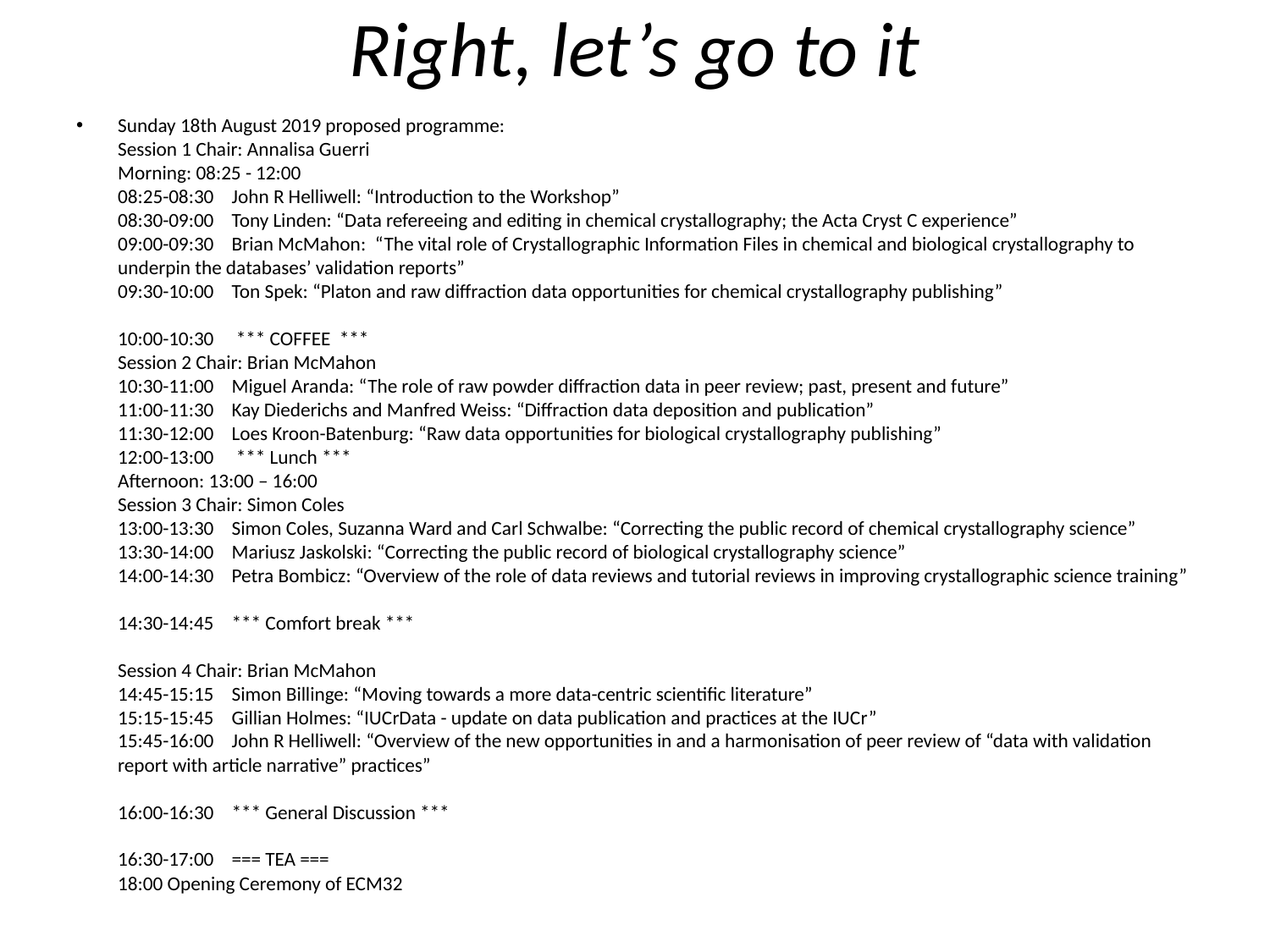

# Right, let’s go to it
Sunday 18th August 2019 proposed programme:
Session 1 Chair: Annalisa Guerri
Morning: 08:25 - 12:00
08:25-08:30    John R Helliwell: “Introduction to the Workshop”
08:30-09:00    Tony Linden: “Data refereeing and editing in chemical crystallography; the Acta Cryst C experience”
09:00-09:30    Brian McMahon:  “The vital role of Crystallographic Information Files in chemical and biological crystallography to underpin the databases’ validation reports”
09:30-10:00    Ton Spek: “Platon and raw diffraction data opportunities for chemical crystallography publishing”
 
10:00-10:30     *** COFFEE  ***
Session 2 Chair: Brian McMahon
10:30-11:00    Miguel Aranda: “The role of raw powder diffraction data in peer review; past, present and future”
11:00-11:30    Kay Diederichs and Manfred Weiss: “Diffraction data deposition and publication”
11:30-12:00    Loes Kroon-Batenburg: “Raw data opportunities for biological crystallography publishing”
12:00-13:00     *** Lunch ***
Afternoon: 13:00 – 16:00
Session 3 Chair: Simon Coles
13:00-13:30    Simon Coles, Suzanna Ward and Carl Schwalbe: “Correcting the public record of chemical crystallography science”
13:30-14:00    Mariusz Jaskolski: “Correcting the public record of biological crystallography science”
14:00-14:30    Petra Bombicz: “Overview of the role of data reviews and tutorial reviews in improving crystallographic science training”
 
14:30-14:45    *** Comfort break ***
 
Session 4 Chair: Brian McMahon
14:45-15:15    Simon Billinge: “Moving towards a more data-centric scientific literature”
15:15-15:45    Gillian Holmes: “IUCrData - update on data publication and practices at the IUCr”
15:45-16:00    John R Helliwell: “Overview of the new opportunities in and a harmonisation of peer review of “data with validation report with article narrative” practices”
 
16:00-16:30    *** General Discussion ***
 
16:30-17:00    === TEA ===
18:00 Opening Ceremony of ECM32